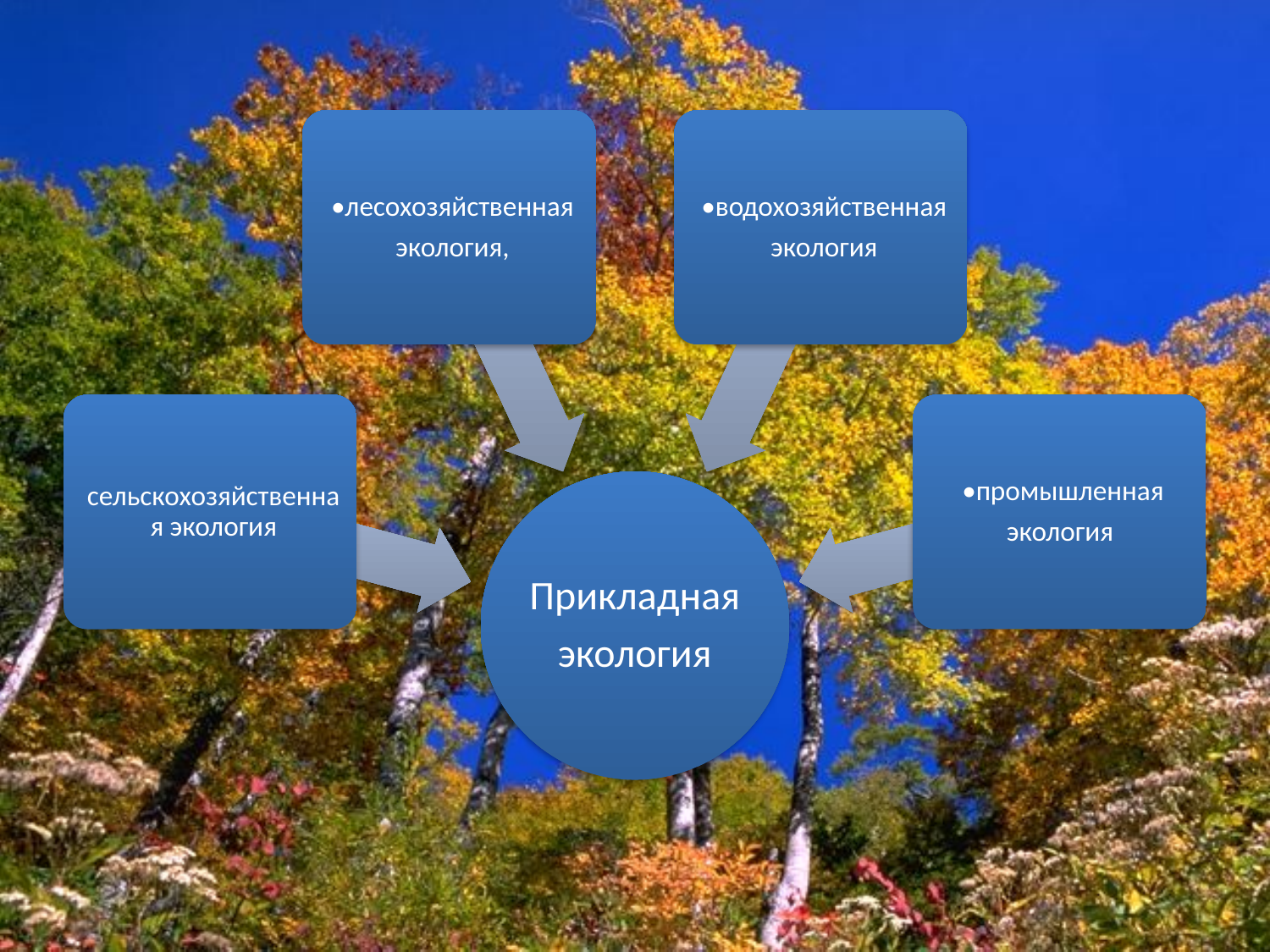

Прикладная
экология
сельскохозяйственная экология
•лесохозяйственная
экология,
•водохозяйственная
экология
•промышленная
экология